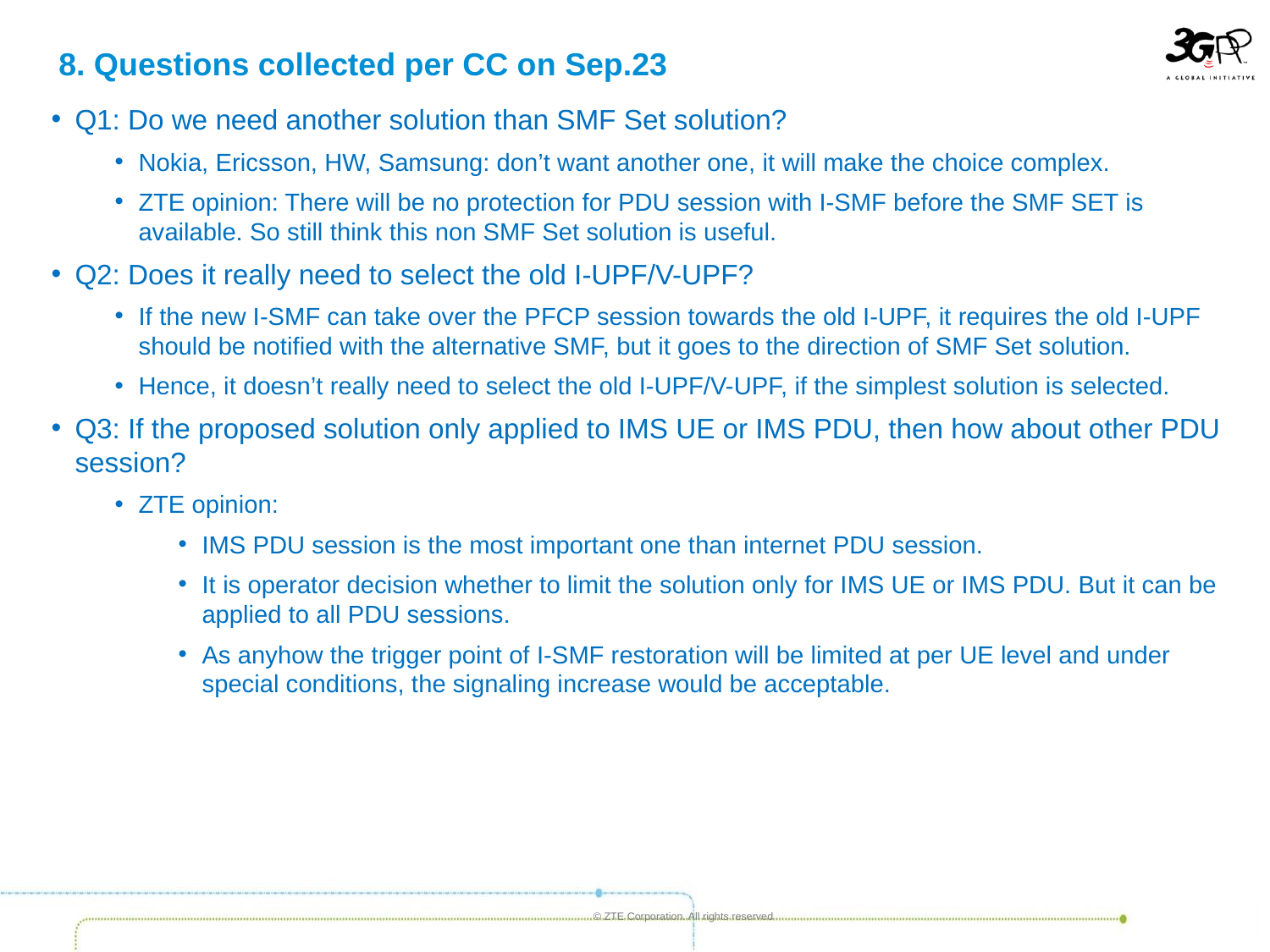

# 8. Questions collected per CC on Sep.23
Q1: Do we need another solution than SMF Set solution?
Nokia, Ericsson, HW, Samsung: don’t want another one, it will make the choice complex.
ZTE opinion: There will be no protection for PDU session with I-SMF before the SMF SET is available. So still think this non SMF Set solution is useful.
Q2: Does it really need to select the old I-UPF/V-UPF?
If the new I-SMF can take over the PFCP session towards the old I-UPF, it requires the old I-UPF should be notified with the alternative SMF, but it goes to the direction of SMF Set solution.
Hence, it doesn’t really need to select the old I-UPF/V-UPF, if the simplest solution is selected.
Q3: If the proposed solution only applied to IMS UE or IMS PDU, then how about other PDU session?
ZTE opinion:
IMS PDU session is the most important one than internet PDU session.
It is operator decision whether to limit the solution only for IMS UE or IMS PDU. But it can be applied to all PDU sessions.
As anyhow the trigger point of I-SMF restoration will be limited at per UE level and under special conditions, the signaling increase would be acceptable.